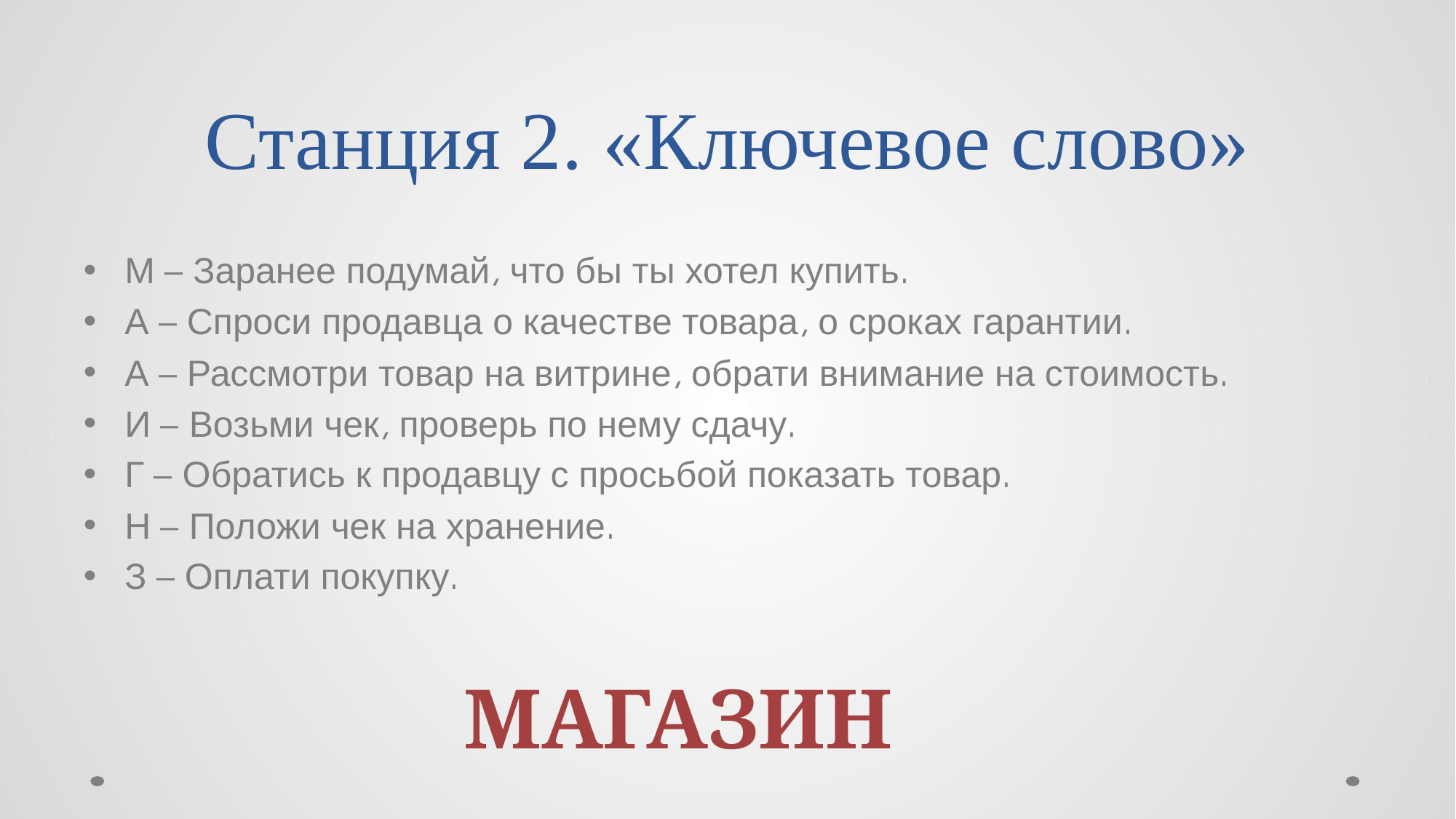

# Станция 2. «Ключевое слово»

М – Заранее подумай, что бы ты хотел купить.
А – Спроси продавца о качестве товара, о сроках гарантии.
А – Рассмотри товар на витрине, обрати внимание на стоимость.
И – Возьми чек, проверь по нему сдачу.
Г – Обратись к продавцу с просьбой показать товар.
Н – Положи чек на хранение.
З – Оплати покупку.
МАГАЗИН